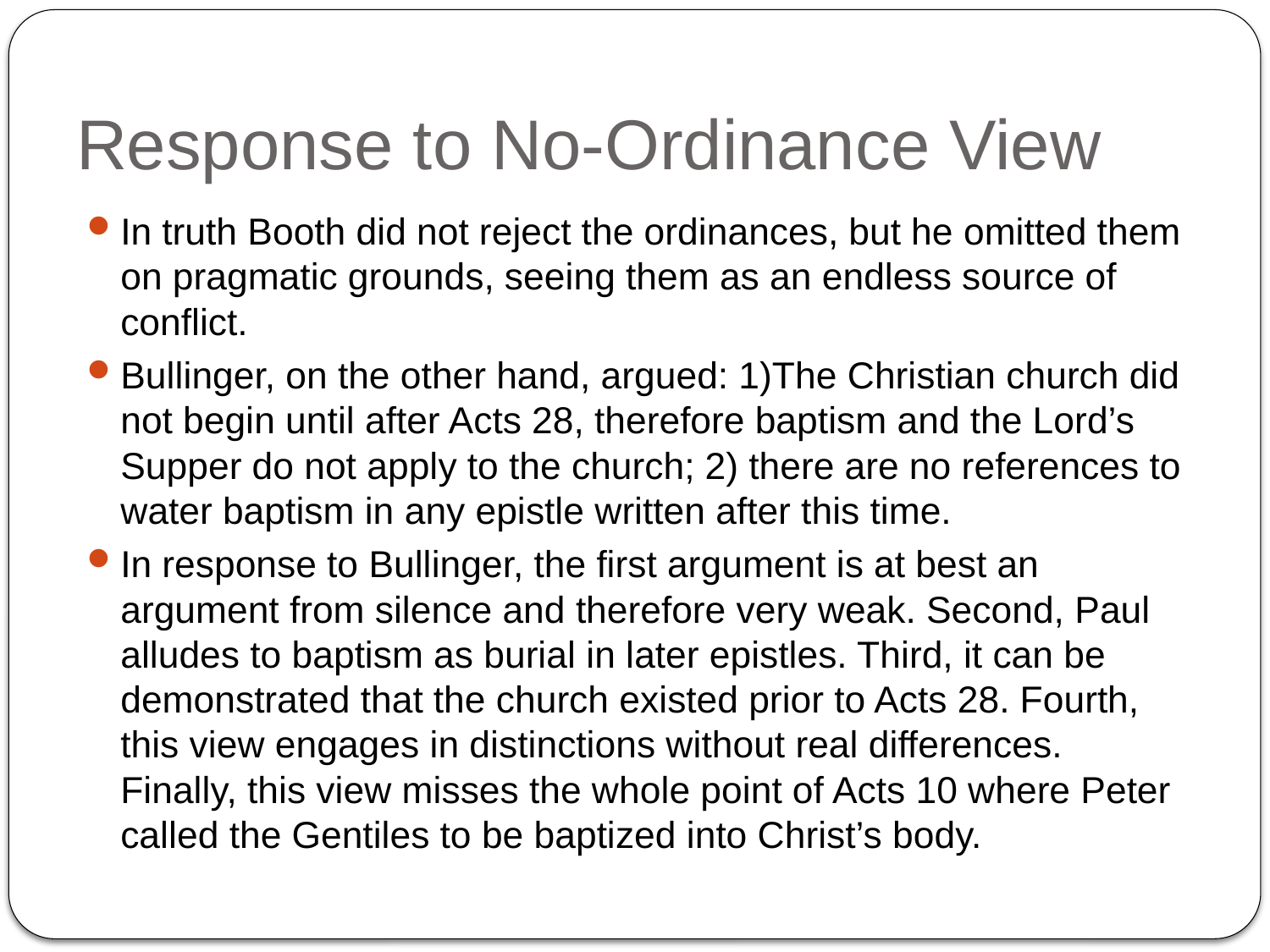

# Response to No-Ordinance View
In truth Booth did not reject the ordinances, but he omitted them on pragmatic grounds, seeing them as an endless source of conflict.
Bullinger, on the other hand, argued: 1)The Christian church did not begin until after Acts 28, therefore baptism and the Lord’s Supper do not apply to the church; 2) there are no references to water baptism in any epistle written after this time.
In response to Bullinger, the first argument is at best an argument from silence and therefore very weak. Second, Paul alludes to baptism as burial in later epistles. Third, it can be demonstrated that the church existed prior to Acts 28. Fourth, this view engages in distinctions without real differences.  Finally, this view misses the whole point of Acts 10 where Peter called the Gentiles to be baptized into Christ’s body.